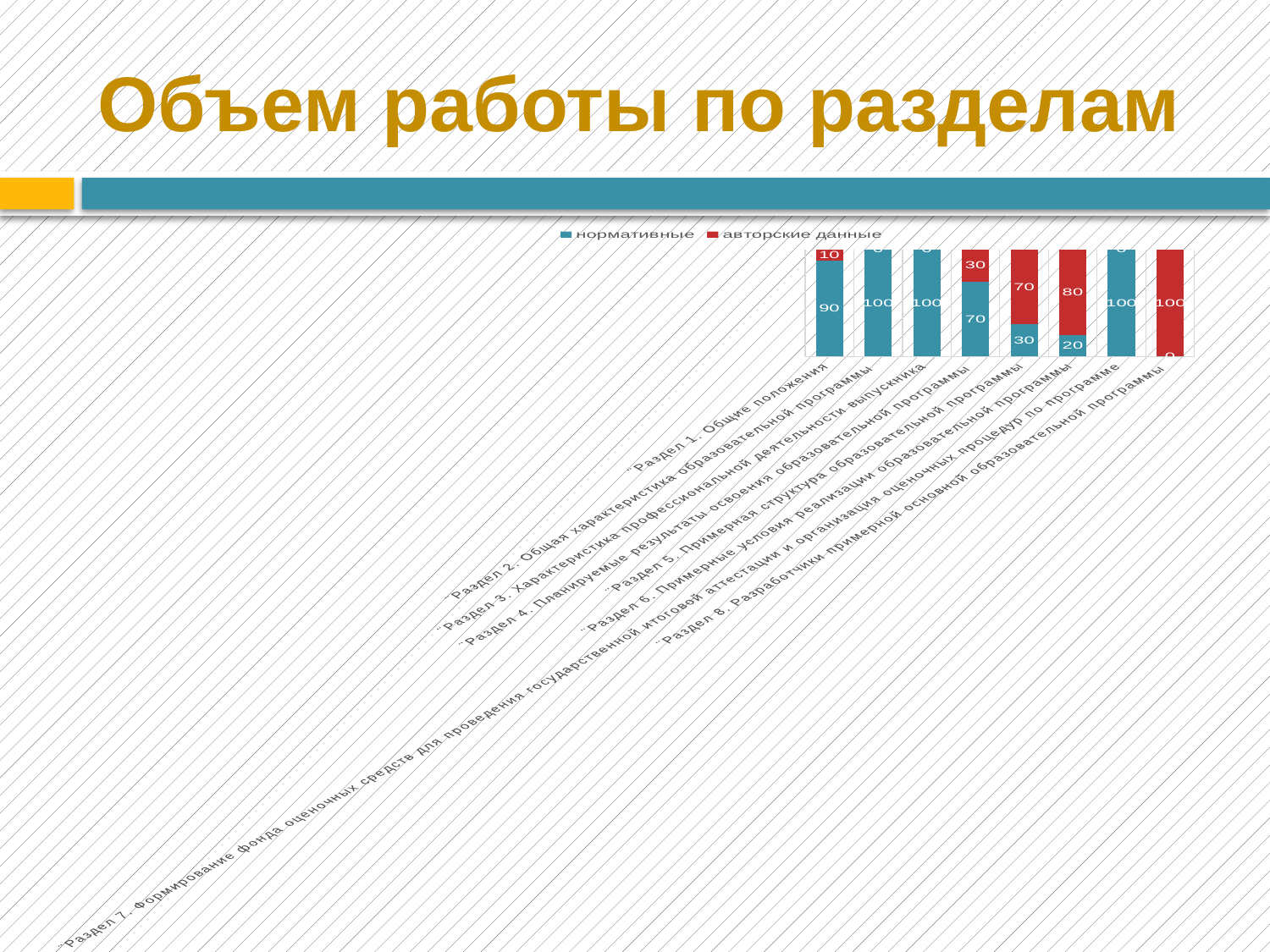

# Объем работы по разделам

### Chart

| Category | нормативные | авторские данные |
|---|---|---|
| ¨Раздел 1. Общие положения  | 90.0 | 10.0 |
| ¨Раздел 2. Общая характеристика образовательной программы   | 100.0 | 0.0 |
| ¨Раздел 3. Характеристика профессиональной деятельности выпускника  | 100.0 | 0.0 |
| ¨Раздел 4. Планируемые результаты освоения образовательной программы   | 70.0 | 30.0 |
| ¨Раздел 5. Примерная структура образовательной программы  | 30.0 | 70.0 |
| ¨Раздел 6. Примерные условия реализации образовательной программы  | 20.0 | 80.0 |
| ¨Раздел 7. Формирование фонда оценочных средств для проведения государственной итоговой аттестации и организация оценочных процедур по программе  | 100.0 | 0.0 |
| ¨Раздел 8. Разработчики примерной основной образовательной программы   | 0.0 | 100.0 |